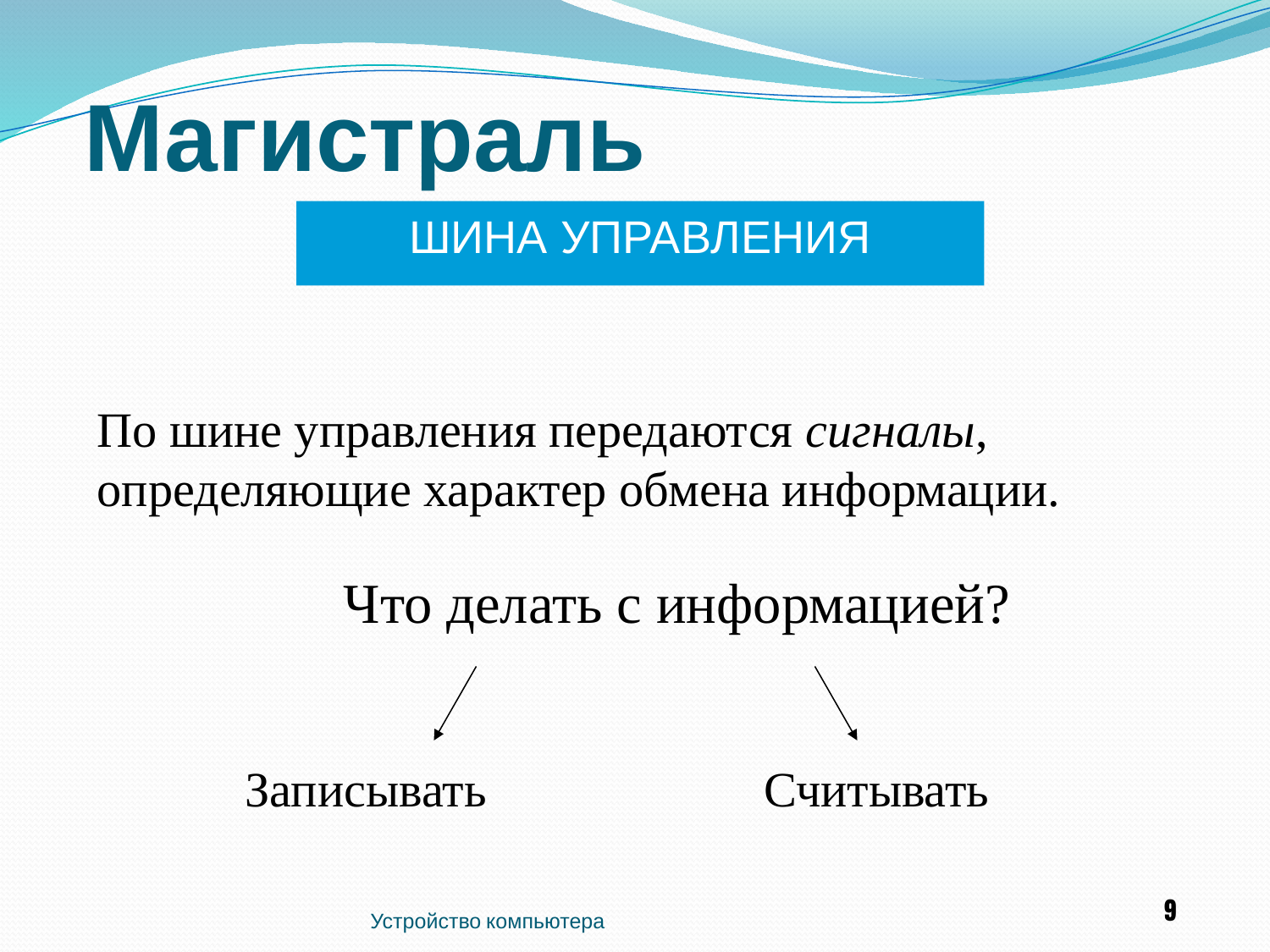

# Магистраль
ШИНА УПРАВЛЕНИЯ
По шине управления передаются сигналы, определяющие характер обмена информации.
Что делать с информацией?

Записывать
Считывать
Устройство компьютера
9